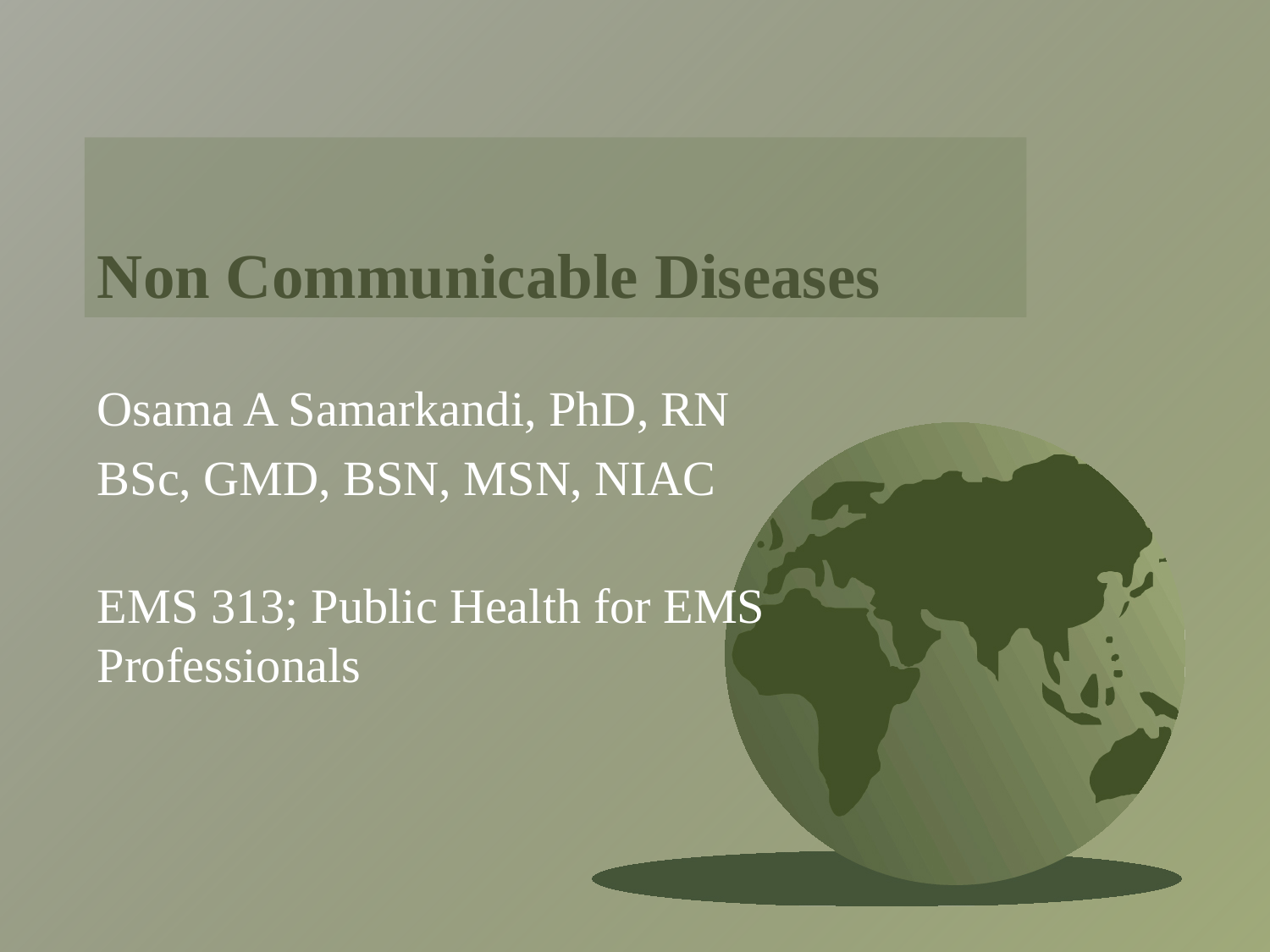

# Non Communicable Diseases
Osama A Samarkandi, PhD, RN
BSc, GMD, BSN, MSN, NIAC
EMS 313; Public Health for EMS Professionals